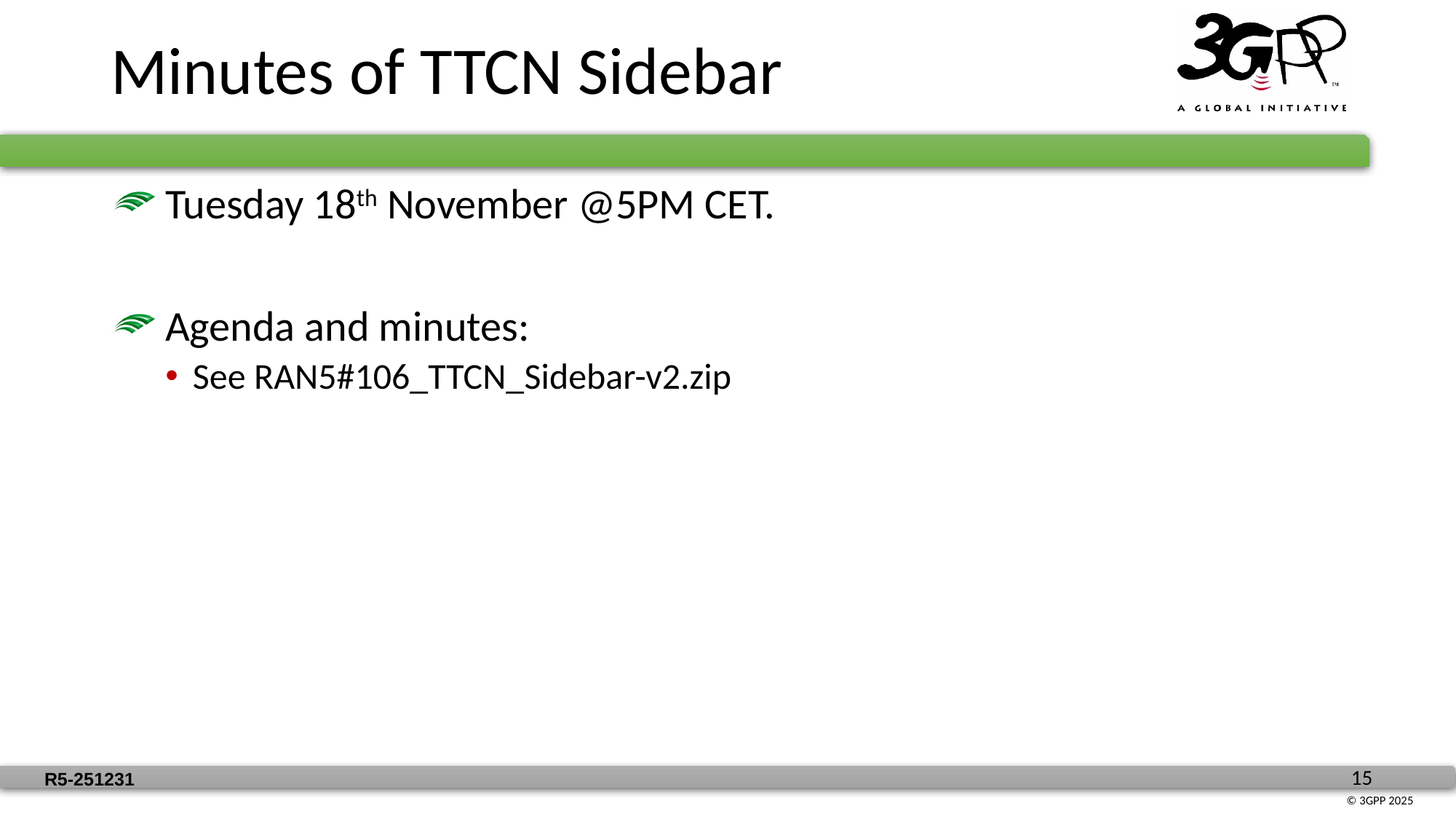

# Minutes of TTCN Sidebar
 Tuesday 18th November @5PM CET.

 Agenda and minutes:
See RAN5#106_TTCN_Sidebar-v2.zip